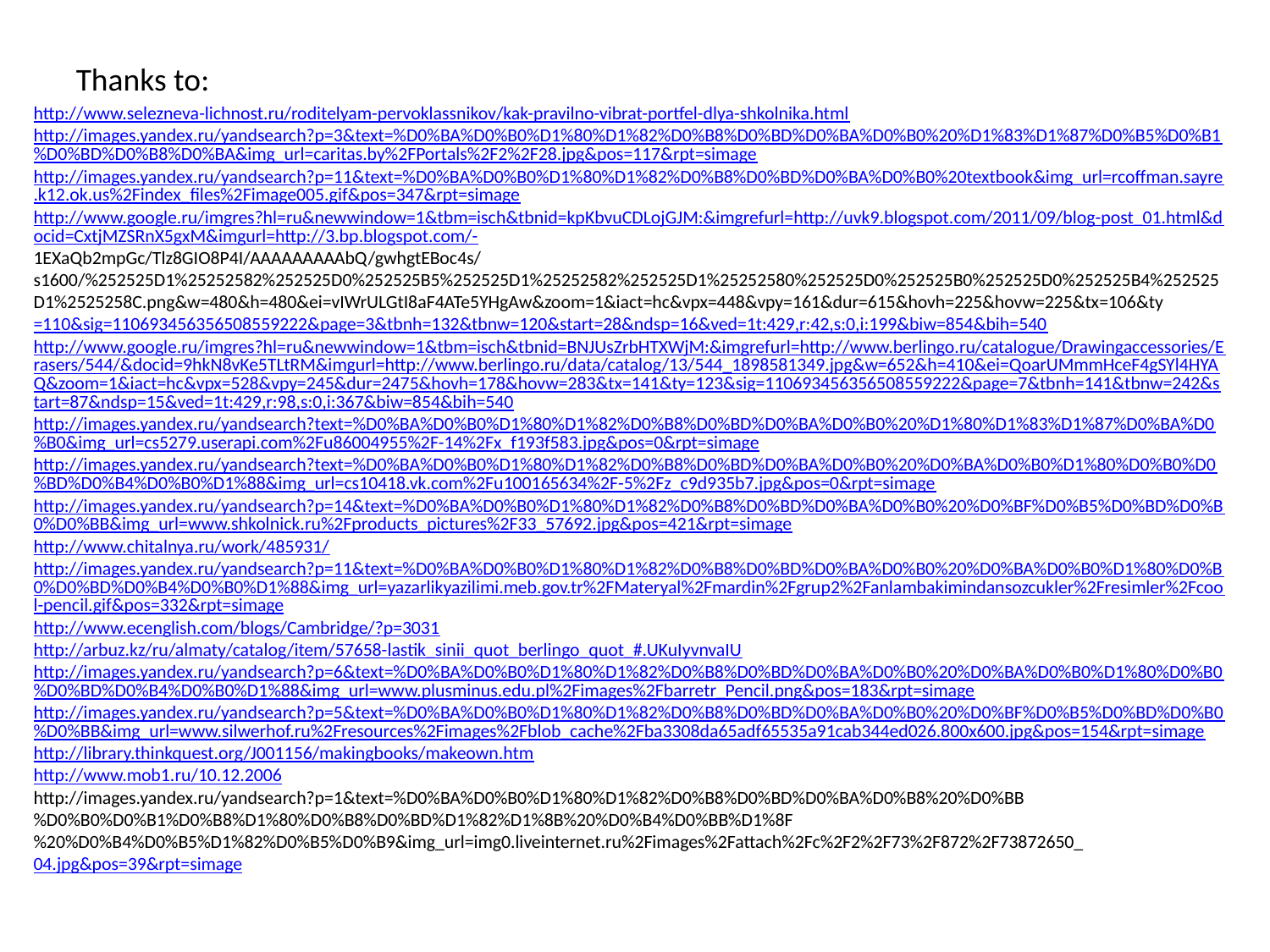

Thanks to:

http://www.selezneva-lichnost.ru/roditelyam-pervoklassnikov/kak-pravilno-vibrat-portfel-dlya-shkolnika.html
http://images.yandex.ru/yandsearch?p=3&text=%D0%BA%D0%B0%D1%80%D1%82%D0%B8%D0%BD%D0%BA%D0%B0%20%D1%83%D1%87%D0%B5%D0%B1%D0%BD%D0%B8%D0%BA&img_url=caritas.by%2FPortals%2F2%2F28.jpg&pos=117&rpt=simage
http://images.yandex.ru/yandsearch?p=11&text=%D0%BA%D0%B0%D1%80%D1%82%D0%B8%D0%BD%D0%BA%D0%B0%20textbook&img_url=rcoffman.sayre.k12.ok.us%2Findex_files%2Fimage005.gif&pos=347&rpt=simage
http://www.google.ru/imgres?hl=ru&newwindow=1&tbm=isch&tbnid=kpKbvuCDLojGJM:&imgrefurl=http://uvk9.blogspot.com/2011/09/blog-post_01.html&docid=CxtjMZSRnX5gxM&imgurl=http://3.bp.blogspot.com/-
1EXaQb2mpGc/Tlz8GIO8P4I/AAAAAAAAAbQ/gwhgtEBoc4s/s1600/%252525D1%25252582%252525D0%252525B5%252525D1%25252582%252525D1%25252580%252525D0%252525B0%252525D0%252525B4%252525D1%2525258C.png&w=480&h=480&ei=vIWrULGtI8aF4ATe5YHgAw&zoom=1&iact=hc&vpx=448&vpy=161&dur=615&hovh=225&hovw=225&tx=106&ty=110&sig=110693456356508559222&page=3&tbnh=132&tbnw=120&start=28&ndsp=16&ved=1t:429,r:42,s:0,i:199&biw=854&bih=540
http://www.google.ru/imgres?hl=ru&newwindow=1&tbm=isch&tbnid=BNJUsZrbHTXWjM:&imgrefurl=http://www.berlingo.ru/catalogue/Drawingaccessories/Erasers/544/&docid=9hkN8vKe5TLtRM&imgurl=http://www.berlingo.ru/data/catalog/13/544_1898581349.jpg&w=652&h=410&ei=QoarUMmmHceF4gSYl4HYAQ&zoom=1&iact=hc&vpx=528&vpy=245&dur=2475&hovh=178&hovw=283&tx=141&ty=123&sig=110693456356508559222&page=7&tbnh=141&tbnw=242&start=87&ndsp=15&ved=1t:429,r:98,s:0,i:367&biw=854&bih=540
http://images.yandex.ru/yandsearch?text=%D0%BA%D0%B0%D1%80%D1%82%D0%B8%D0%BD%D0%BA%D0%B0%20%D1%80%D1%83%D1%87%D0%BA%D0%B0&img_url=cs5279.userapi.com%2Fu86004955%2F-14%2Fx_f193f583.jpg&pos=0&rpt=simage
http://images.yandex.ru/yandsearch?text=%D0%BA%D0%B0%D1%80%D1%82%D0%B8%D0%BD%D0%BA%D0%B0%20%D0%BA%D0%B0%D1%80%D0%B0%D0%BD%D0%B4%D0%B0%D1%88&img_url=cs10418.vk.com%2Fu100165634%2F-5%2Fz_c9d935b7.jpg&pos=0&rpt=simage
http://images.yandex.ru/yandsearch?p=14&text=%D0%BA%D0%B0%D1%80%D1%82%D0%B8%D0%BD%D0%BA%D0%B0%20%D0%BF%D0%B5%D0%BD%D0%B0%D0%BB&img_url=www.shkolnick.ru%2Fproducts_pictures%2F33_57692.jpg&pos=421&rpt=simage
http://www.chitalnya.ru/work/485931/
http://images.yandex.ru/yandsearch?p=11&text=%D0%BA%D0%B0%D1%80%D1%82%D0%B8%D0%BD%D0%BA%D0%B0%20%D0%BA%D0%B0%D1%80%D0%B0%D0%BD%D0%B4%D0%B0%D1%88&img_url=yazarlikyazilimi.meb.gov.tr%2FMateryal%2Fmardin%2Fgrup2%2Fanlambakimindansozcukler%2Fresimler%2Fcool-pencil.gif&pos=332&rpt=simage
http://www.ecenglish.com/blogs/Cambridge/?p=3031
http://arbuz.kz/ru/almaty/catalog/item/57658-lastik_sinii_quot_berlingo_quot_#.UKuIyvnvaIU
http://images.yandex.ru/yandsearch?p=6&text=%D0%BA%D0%B0%D1%80%D1%82%D0%B8%D0%BD%D0%BA%D0%B0%20%D0%BA%D0%B0%D1%80%D0%B0%D0%BD%D0%B4%D0%B0%D1%88&img_url=www.plusminus.edu.pl%2Fimages%2Fbarretr_Pencil.png&pos=183&rpt=simage
http://images.yandex.ru/yandsearch?p=5&text=%D0%BA%D0%B0%D1%80%D1%82%D0%B8%D0%BD%D0%BA%D0%B0%20%D0%BF%D0%B5%D0%BD%D0%B0%D0%BB&img_url=www.silwerhof.ru%2Fresources%2Fimages%2Fblob_cache%2Fba3308da65adf65535a91cab344ed026.800x600.jpg&pos=154&rpt=simage
http://library.thinkquest.org/J001156/makingbooks/makeown.htm
http://www.mob1.ru/10.12.2006
http://images.yandex.ru/yandsearch?p=1&text=%D0%BA%D0%B0%D1%80%D1%82%D0%B8%D0%BD%D0%BA%D0%B8%20%D0%BB%D0%B0%D0%B1%D0%B8%D1%80%D0%B8%D0%BD%D1%82%D1%8B%20%D0%B4%D0%BB%D1%8F%20%D0%B4%D0%B5%D1%82%D0%B5%D0%B9&img_url=img0.liveinternet.ru%2Fimages%2Fattach%2Fc%2F2%2F73%2F872%2F73872650_04.jpg&pos=39&rpt=simage